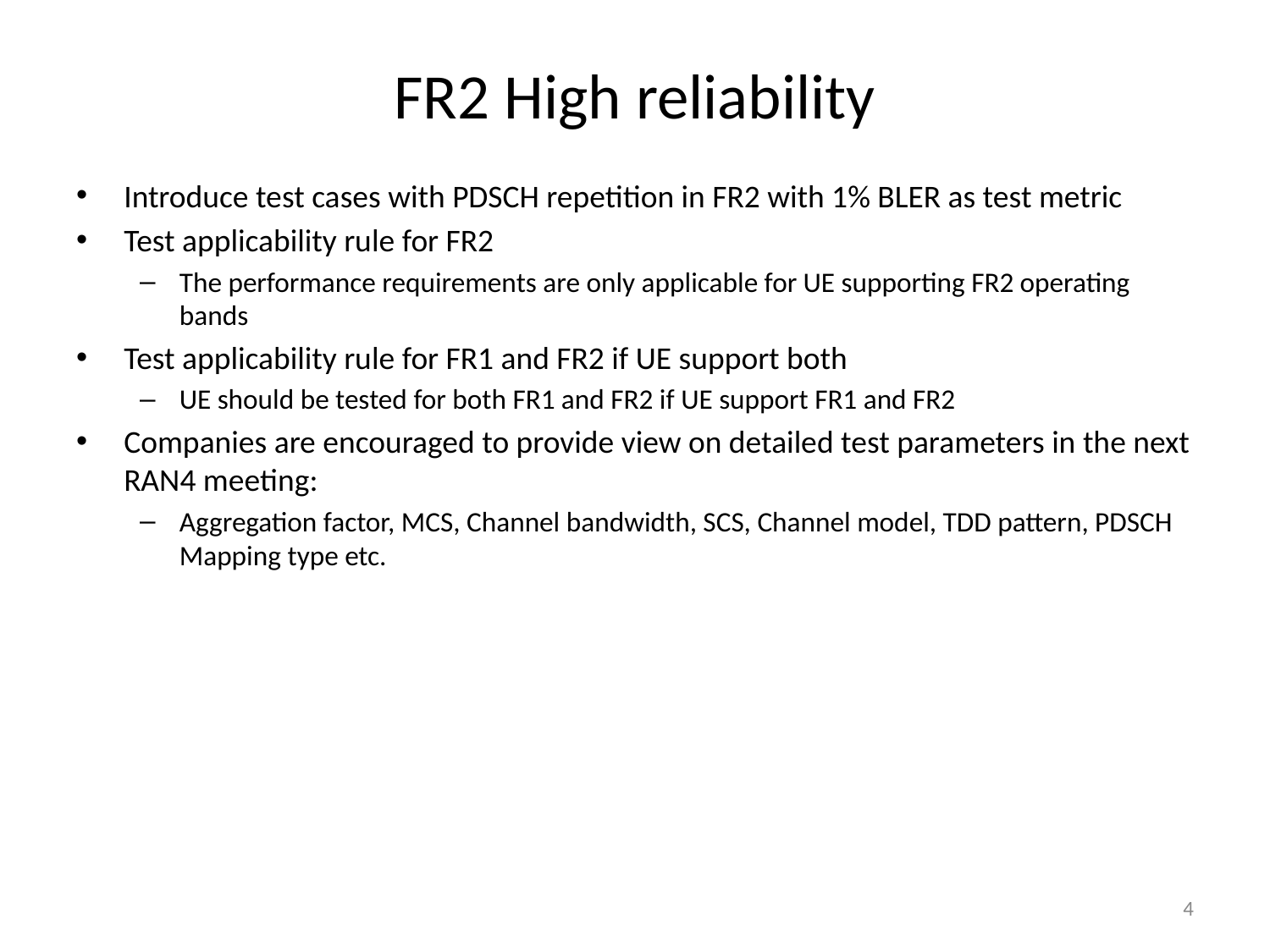

# FR2 High reliability
Introduce test cases with PDSCH repetition in FR2 with 1% BLER as test metric
Test applicability rule for FR2
The performance requirements are only applicable for UE supporting FR2 operating bands
Test applicability rule for FR1 and FR2 if UE support both
UE should be tested for both FR1 and FR2 if UE support FR1 and FR2
Companies are encouraged to provide view on detailed test parameters in the next RAN4 meeting:
Aggregation factor, MCS, Channel bandwidth, SCS, Channel model, TDD pattern, PDSCH Mapping type etc.

4